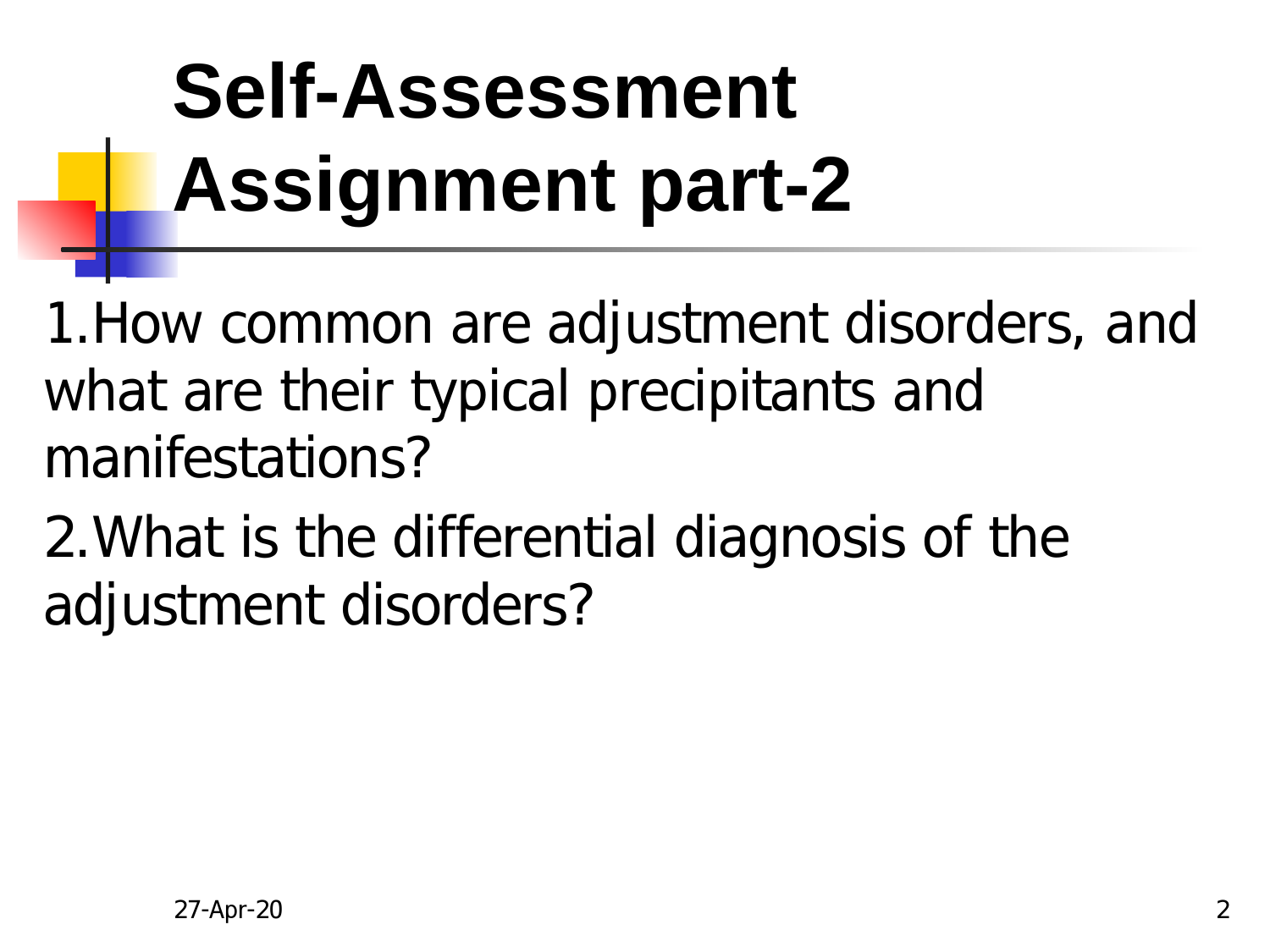

# Self-Assessment Assignment part-2
1.How common are adjustment disorders, and what are their typical precipitants and manifestations?
2.What is the differential diagnosis of the adjustment disorders?

27-Apr-20
2